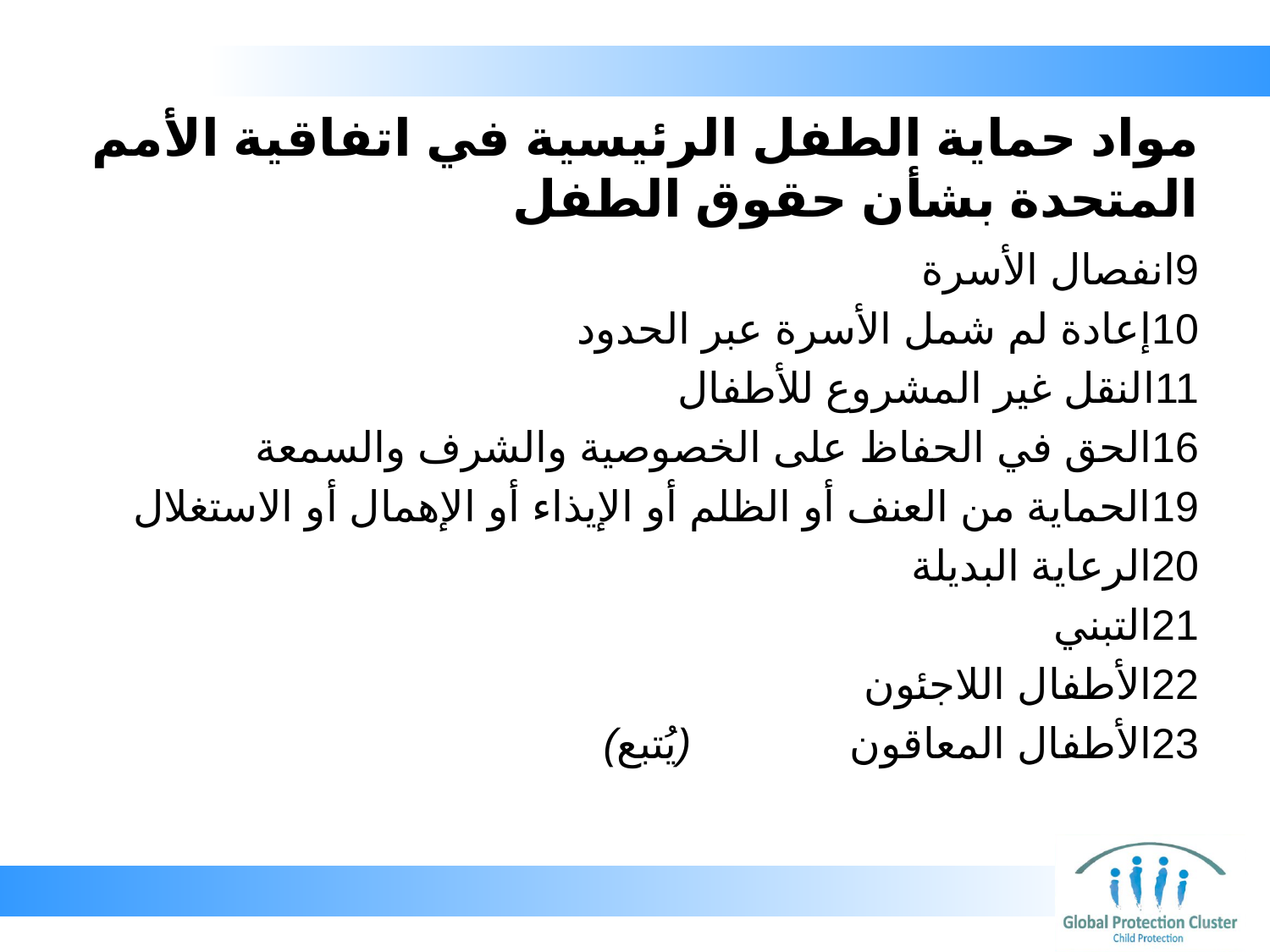

# مواد حماية الطفل الرئيسية في اتفاقية الأمم المتحدة بشأن حقوق الطفل
9	انفصال الأسرة
10	إعادة لم شمل الأسرة عبر الحدود
11	النقل غير المشروع للأطفال
16	الحق في الحفاظ على الخصوصية والشرف والسمعة
19	الحماية من العنف أو الظلم أو الإيذاء أو الإهمال أو الاستغلال
20	الرعاية البديلة
21	التبني
22	الأطفال اللاجئون
23	الأطفال المعاقون			(‏يُتبع)